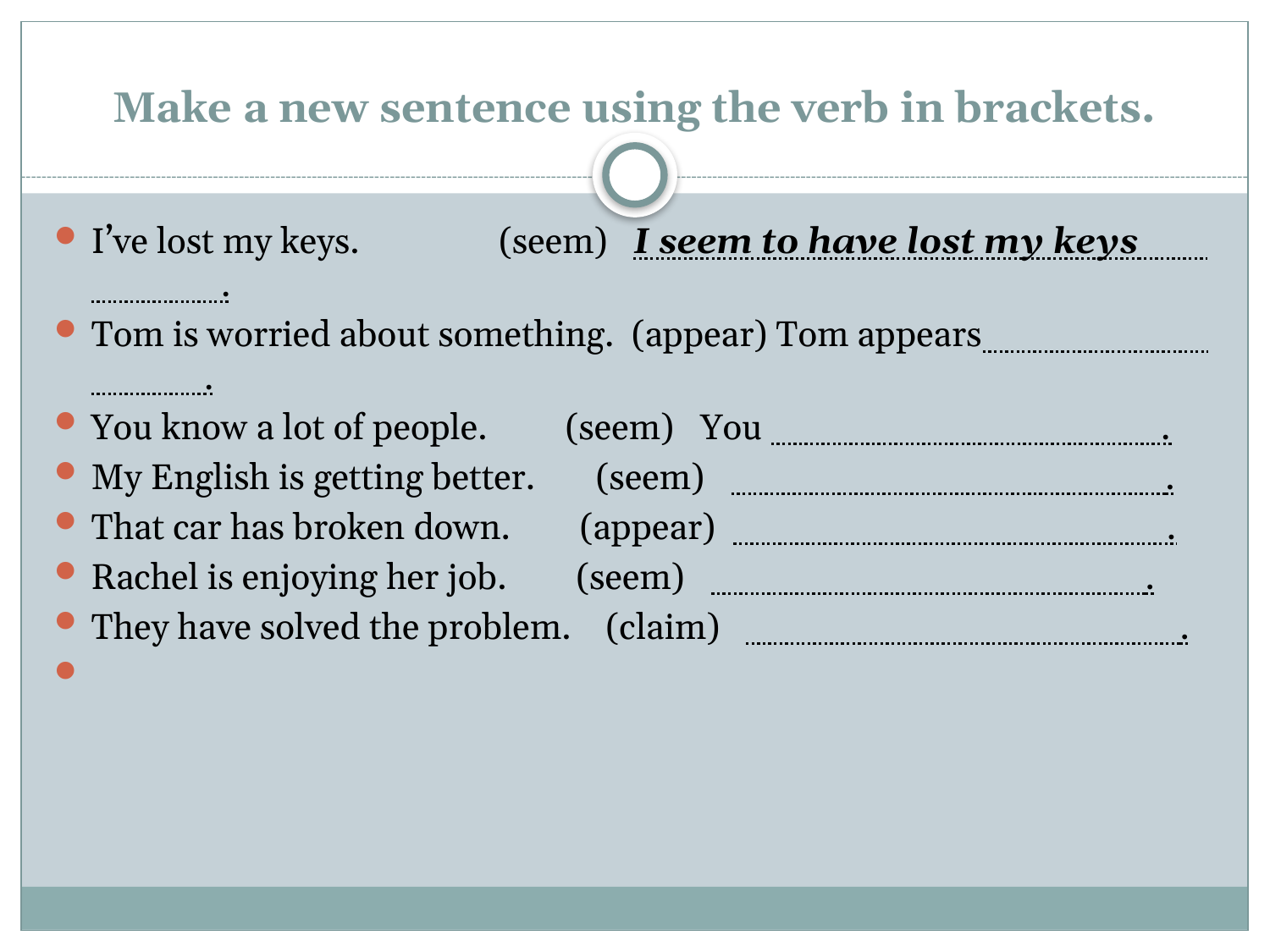

# Make a new sentence using the verb in brackets.
I’ve lost my keys.                (seem)   I seem to have lost my keys                        .
Tom is worried about something.  (appear) Tom appears                                        .
You know a lot of people.         (seem)   You                                              .
My English is getting better.       (seem)                                                     .
That car has broken down.        (appear)                                                    .
Rachel is enjoying her job.        (seem)                                                     .
They have solved the problem.    (claim)                                                     .